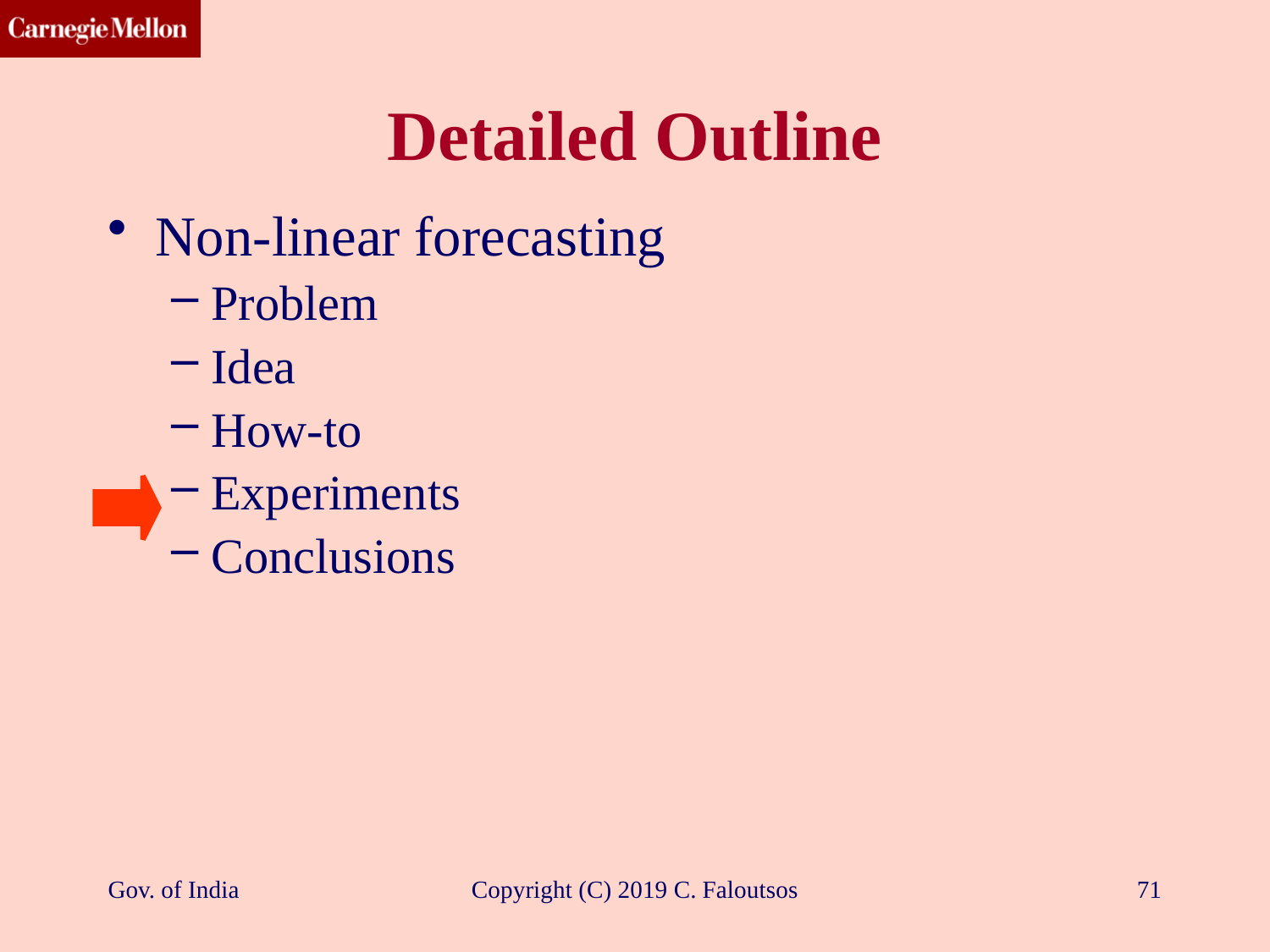

# Detailed Outline
Non-linear forecasting
Problem
Idea
How-to
Experiments
Conclusions

Gov. of India
Copyright (C) 2019 C. Faloutsos
71